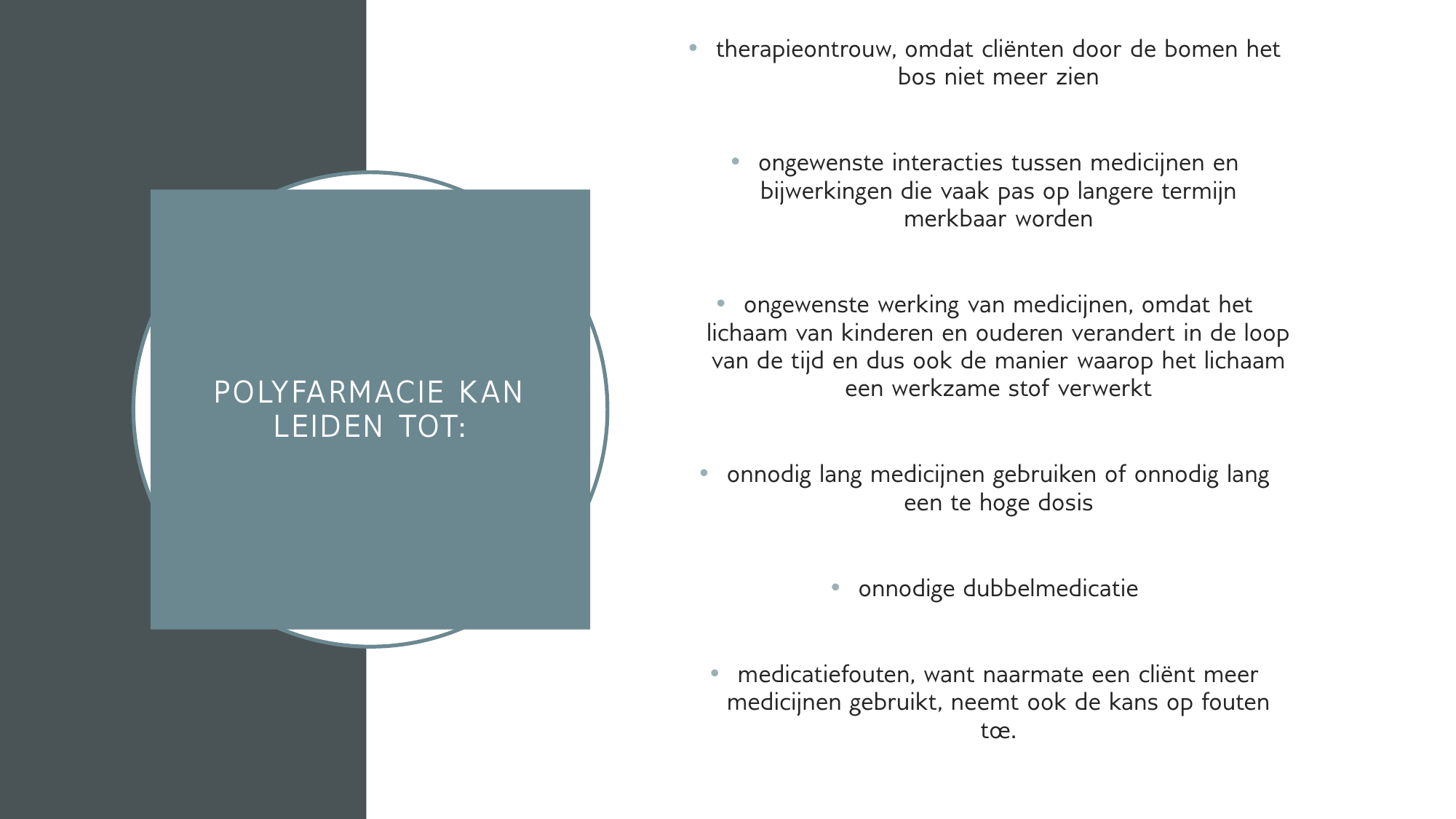

therapieontrouw, omdat cliënten door de bomen het bos niet meer zien

ongewenste interacties tussen medicijnen en bijwerkingen die vaak pas op langere termijn merkbaar worden

ongewenste werking van medicijnen, omdat het lichaam van kinderen en ouderen verandert in de loop van de tijd en dus ook de manier waarop het lichaam een werkzame stof verwerkt

onnodig lang medicijnen gebruiken of onnodig lang een te hoge dosis

onnodige dubbelmedicatie

medicatiefouten, want naarmate een cliënt meer medicijnen gebruikt, neemt ook de kans op fouten toe.

# Polyfarmacie kan leiden tot: